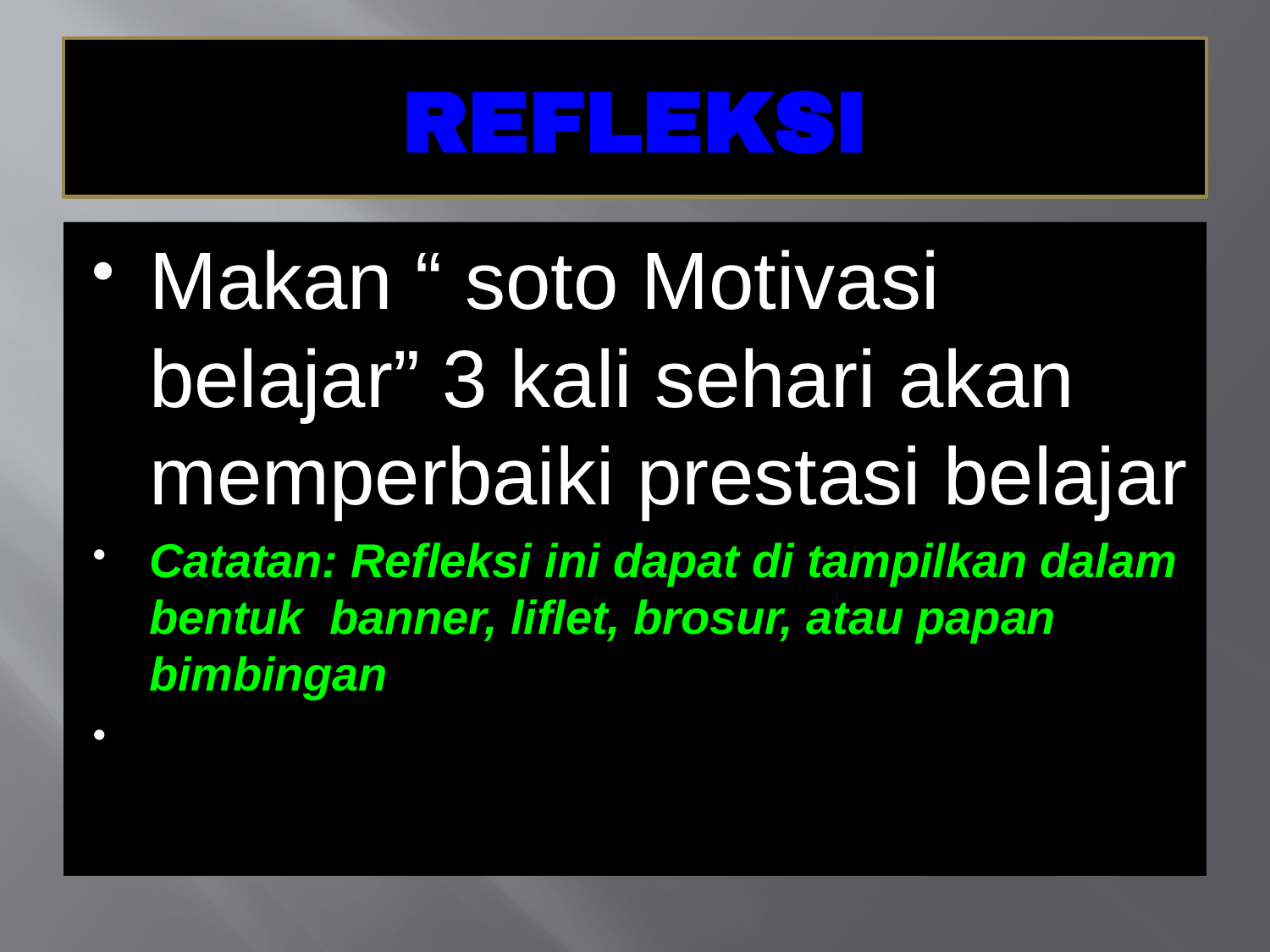

# REFLEKSI
Makan “ soto Motivasi belajar” 3 kali sehari akan memperbaiki prestasi belajar
Catatan: Refleksi ini dapat di tampilkan dalam bentuk  banner, liflet, brosur, atau papan bimbingan